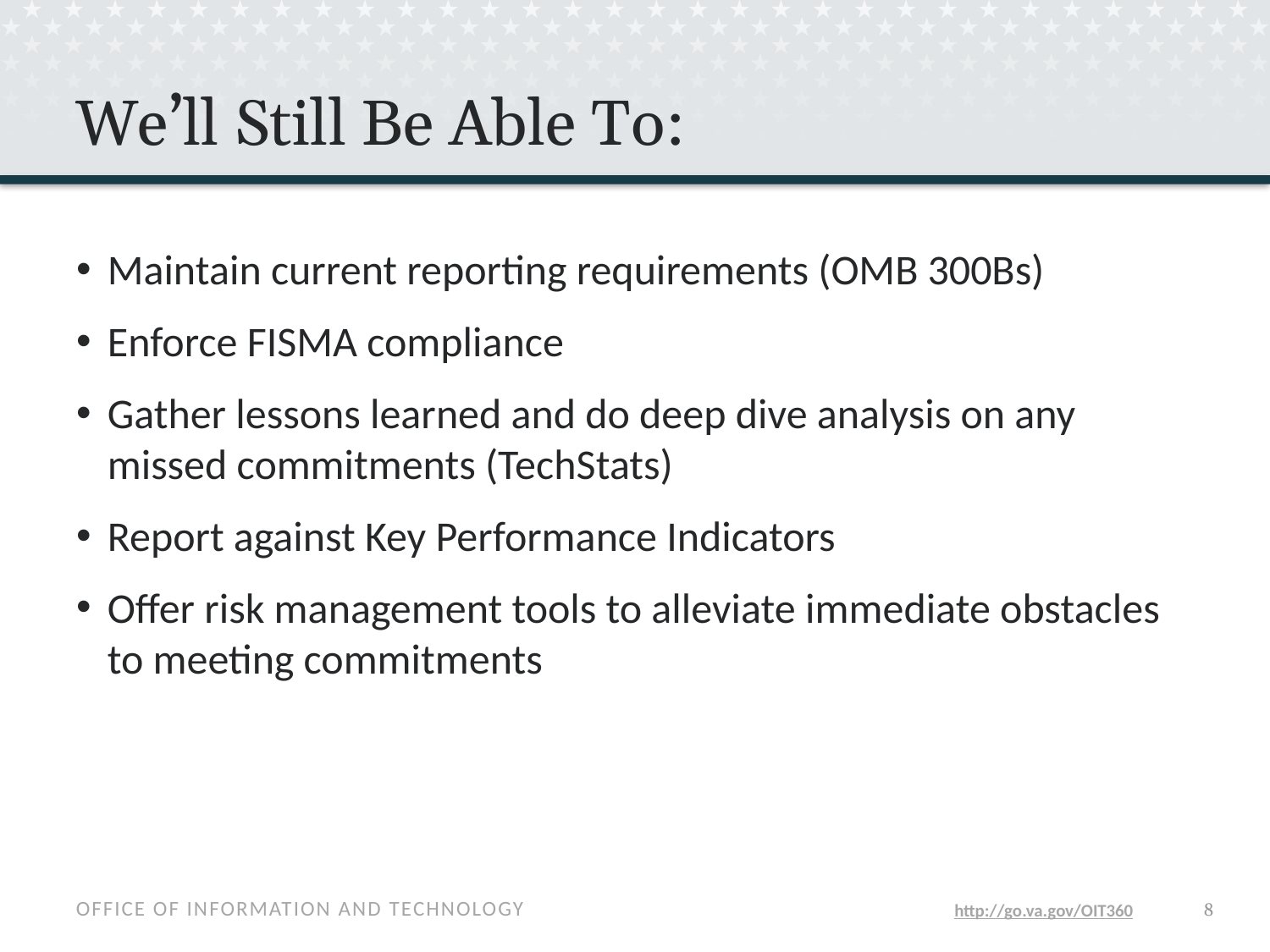

# We’ll Still Be Able To:
Maintain current reporting requirements (OMB 300Bs)
Enforce FISMA compliance
Gather lessons learned and do deep dive analysis on any missed commitments (TechStats)
Report against Key Performance Indicators
Offer risk management tools to alleviate immediate obstacles to meeting commitments
8